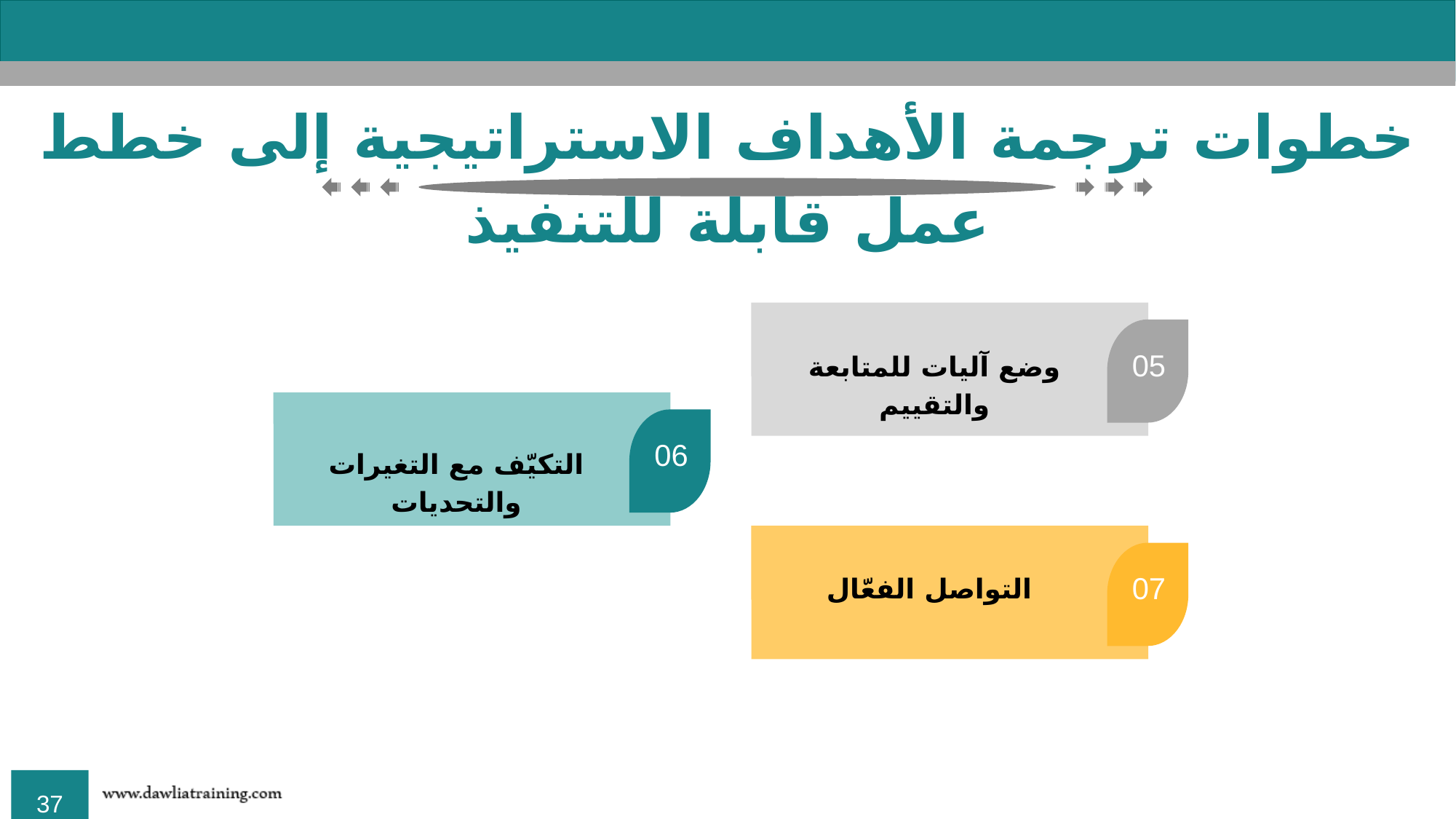

خطوات ترجمة الأهداف الاستراتيجية إلى خطط عمل قابلة للتنفيذ

05
وضع آليات للمتابعة والتقييم

06
التكيّف مع التغيرات والتحديات

07
التواصل الفعّال